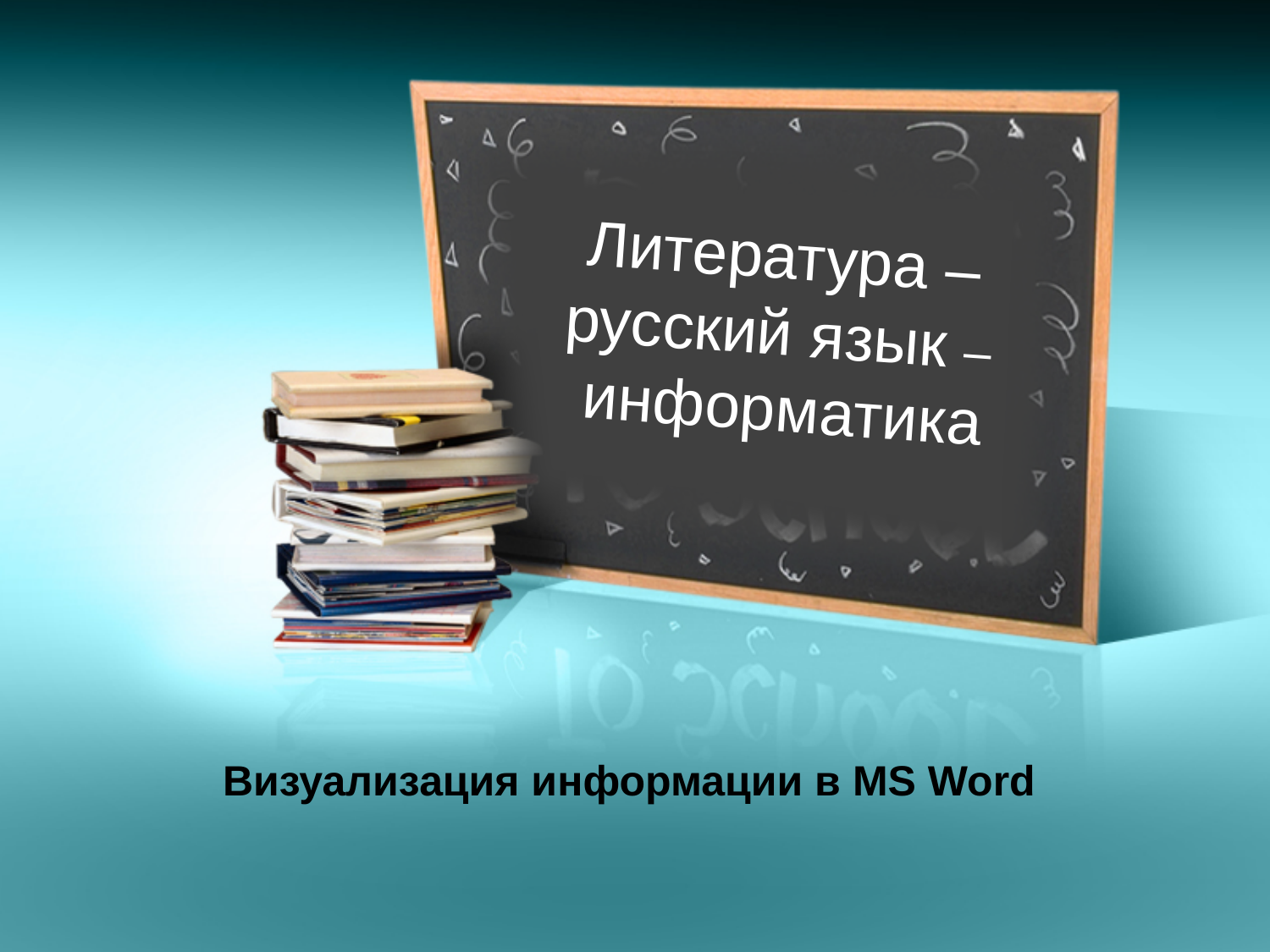

Литература –
русский язык –
 информатика
# Визуализация информации в MS Word